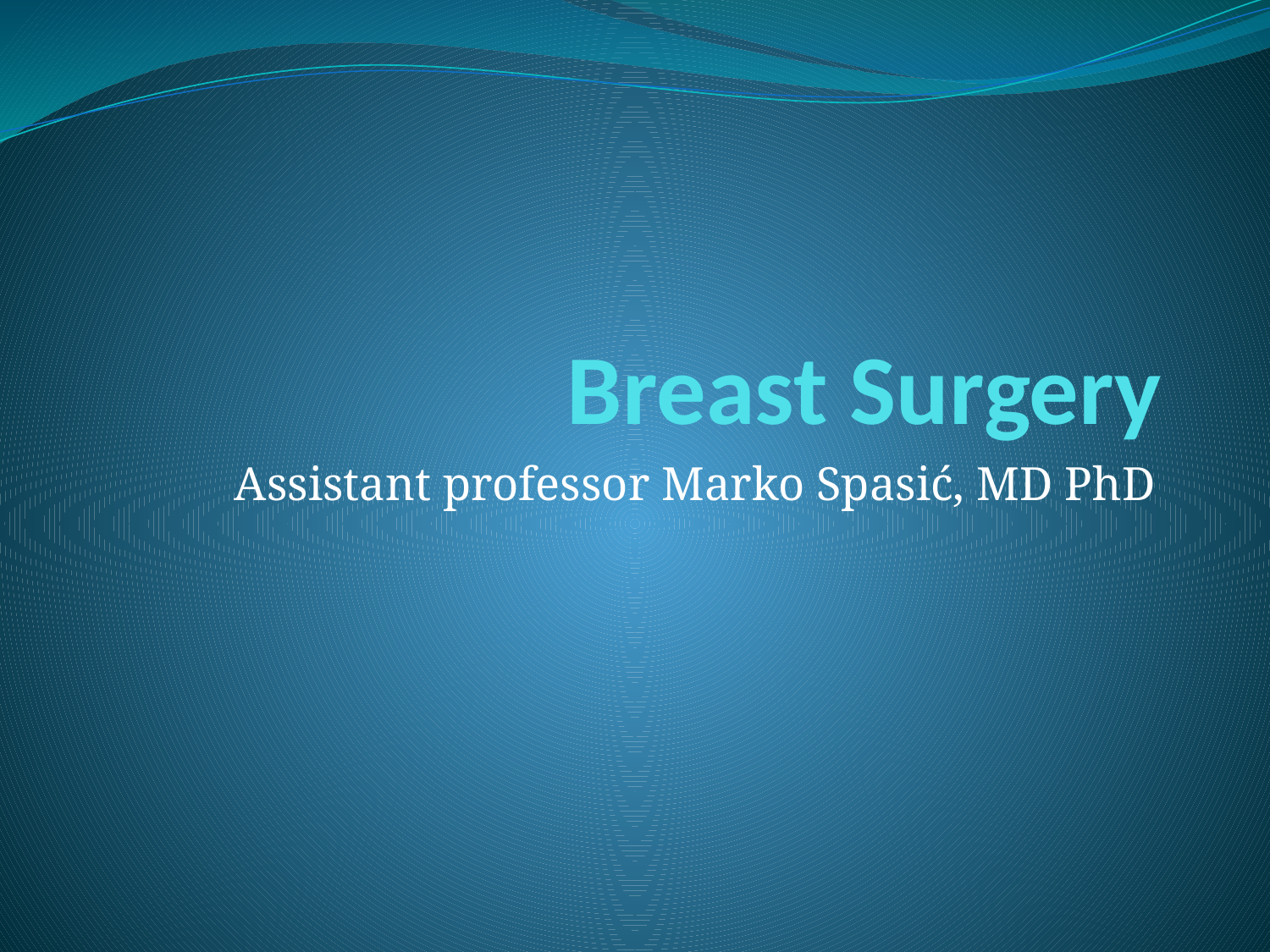

# Breast Surgery
Assistant professor Marko Spasić, MD PhD